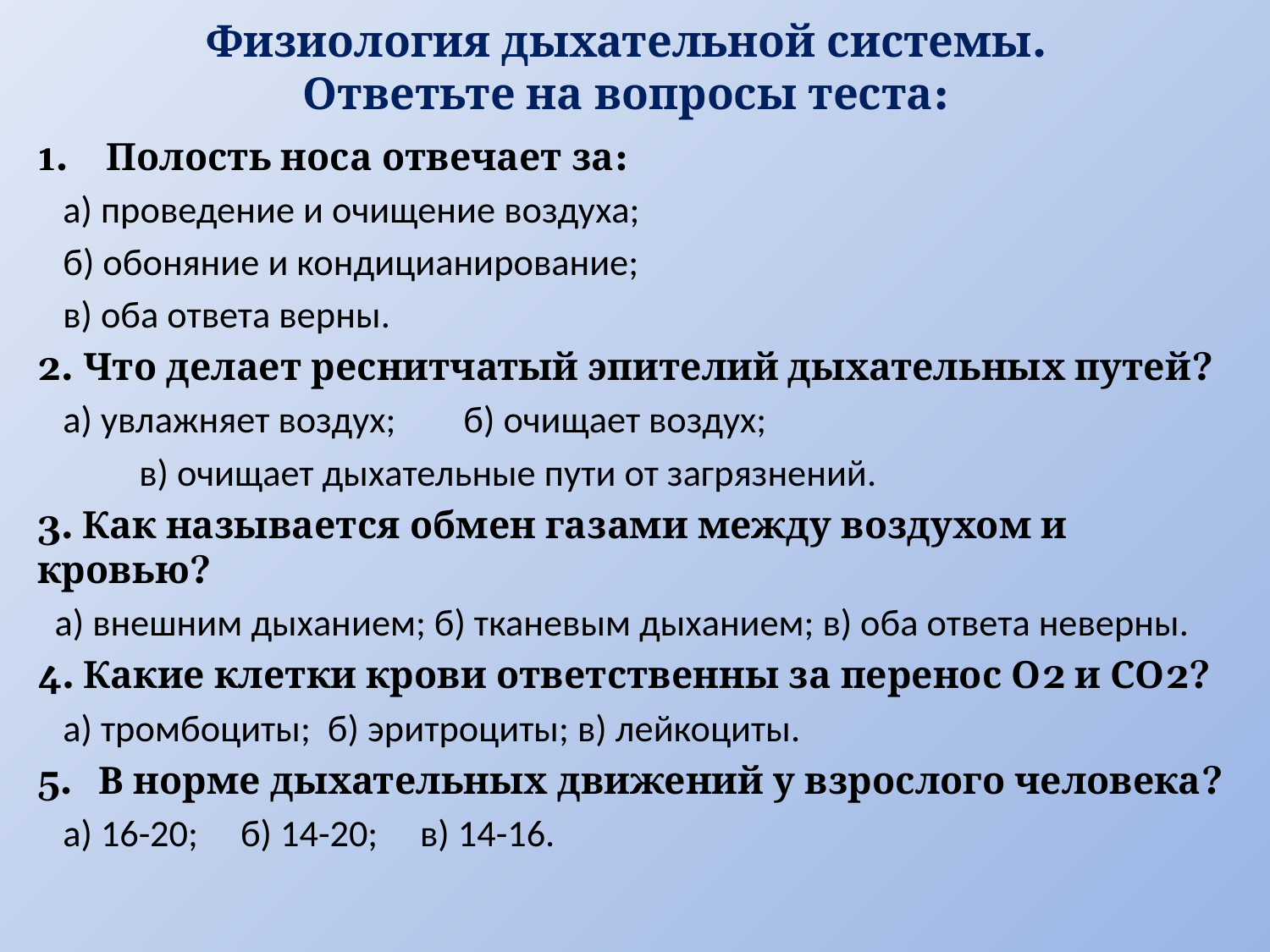

# Физиология дыхательной системы. Ответьте на вопросы теста:
Полость носа отвечает за:
   а) проведение и очищение воздуха;
   б) обоняние и кондицианирование;
   в) оба ответа верны.
2. Что делает реснитчатый эпителий дыхательных путей?
   а) увлажняет воздух;        б) очищает воздух;
            в) очищает дыхательные пути от загрязнений.
3. Как называется обмен газами между воздухом и кровью?
  а) внешним дыханием; б) тканевым дыханием; в) оба ответа неверны.
4. Какие клетки крови ответственны за перенос О2 и СО2?
   а) тромбоциты;  б) эритроциты; в) лейкоциты.
В норме дыхательных движений у взрослого человека?
   а) 16-20;     б) 14-20;     в) 14-16.